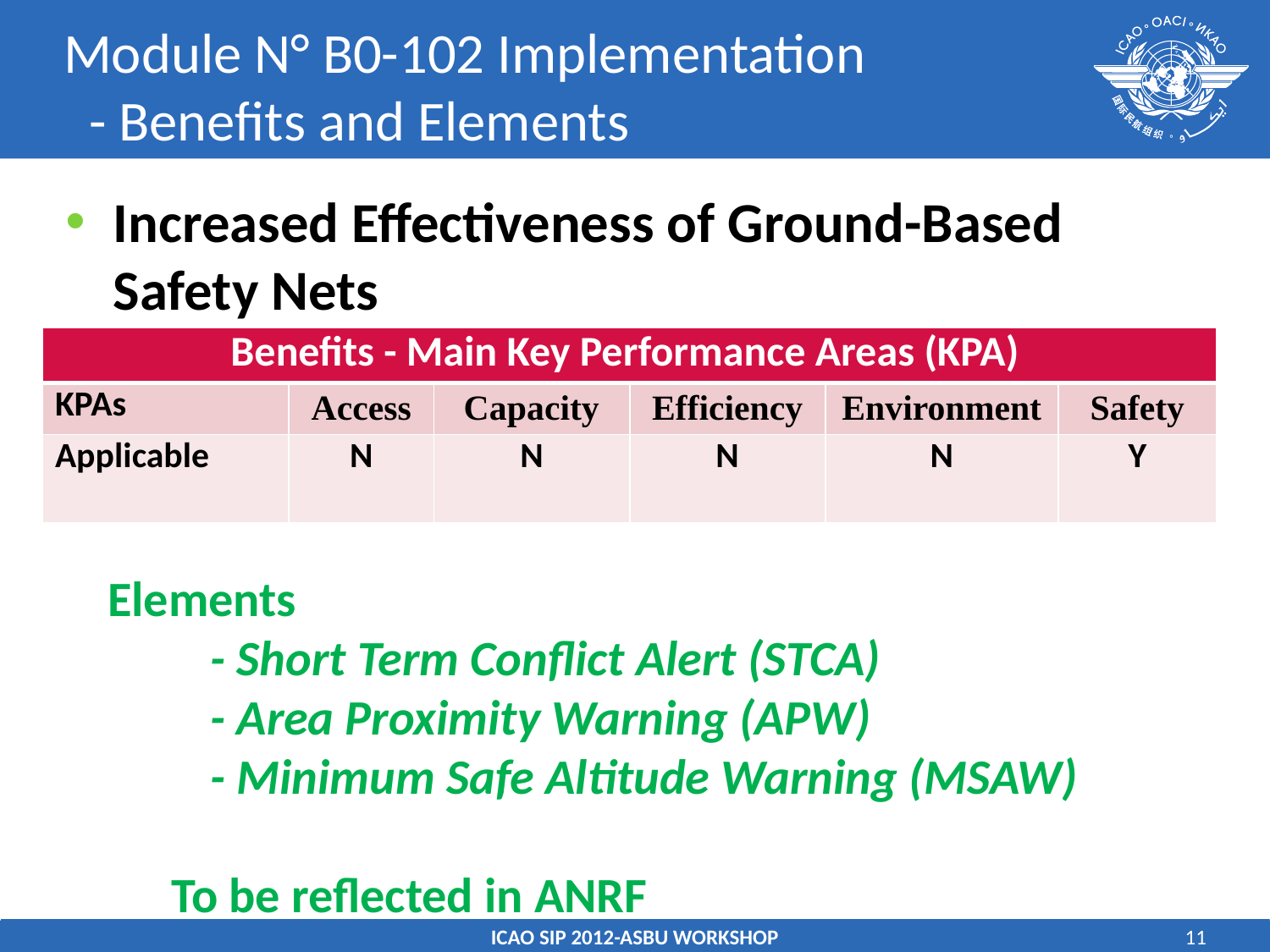

# Module N° B0-102 Implementation                   - Benefits and Elements
Increased Effectiveness of Ground-Based Safety Nets
| Benefits - Main Key Performance Areas (KPA) |  |  |  |  |  |
| --- | --- | --- | --- | --- | --- |
| KPAs | Access | Capacity | Efficiency | Environment | Safety |
| Applicable | N | N | N | N | Y |
Elements
- Short Term Conflict Alert (STCA)
- Area Proximity Warning (APW)
- Minimum Safe Altitude Warning (MSAW)

To be reflected in ANRF
ICAO SIP 2012-ASBU WORKSHOP
11